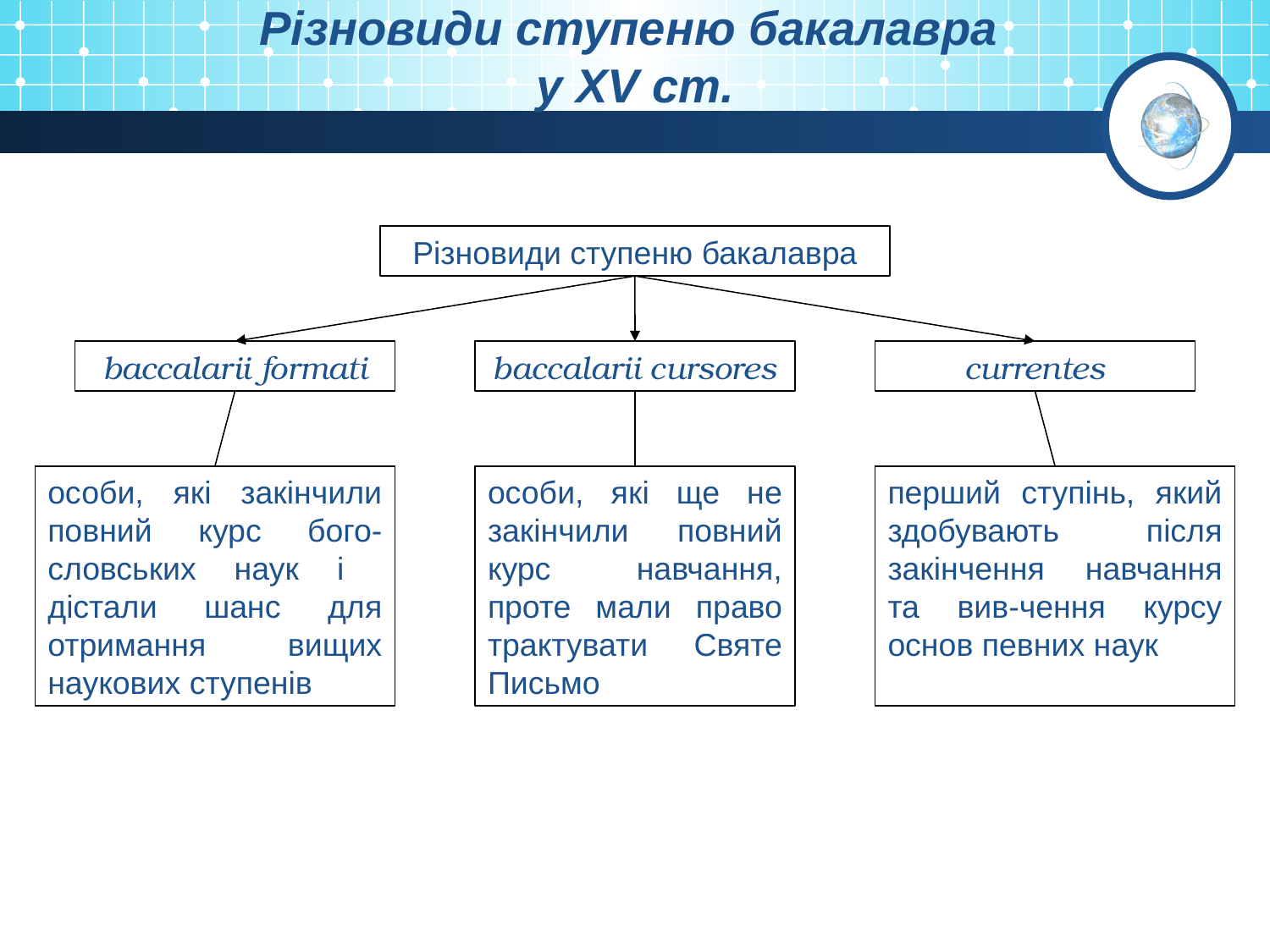

# Різновиди ступеню бакалавра у ХV ст.
Різновиди ступеню бакалавра
currentes
baccalarii formati
baccalarii cursores
особи, які закінчили повний курс бого-словських наук і  дістали шанс для отримання вищих наукових ступенів
особи, які ще не закінчили повний курс навчання, проте мали право трактувати Святе Письмо
перший ступінь, який здобувають після закінчення навчання та вив-чення курсу основ певних наук